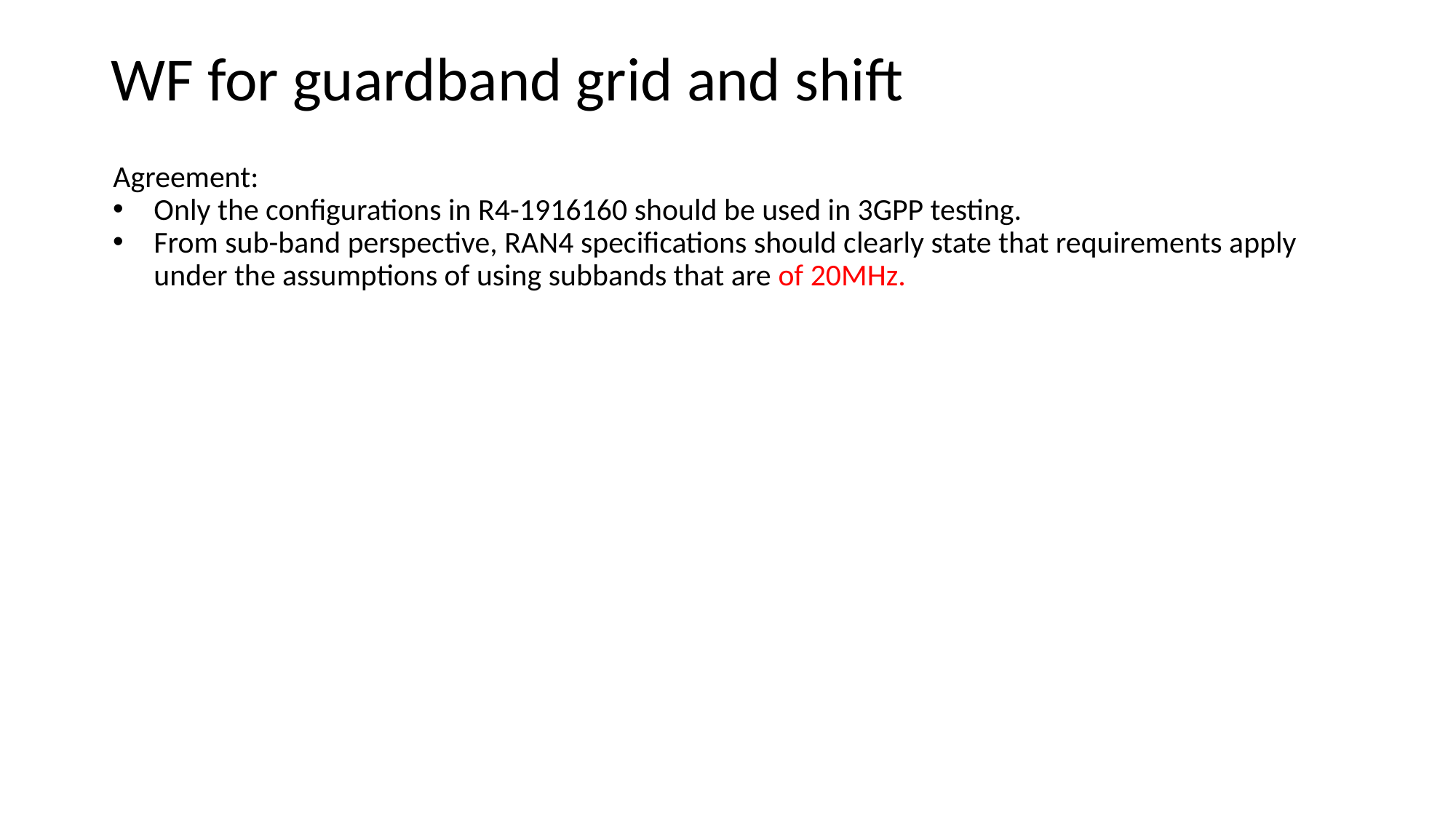

# WF for guardband grid and shift

Agreement:
Only the configurations in R4-1916160 should be used in 3GPP testing.
From sub-band perspective, RAN4 specifications should clearly state that requirements apply under the assumptions of using subbands that are of 20MHz.

3